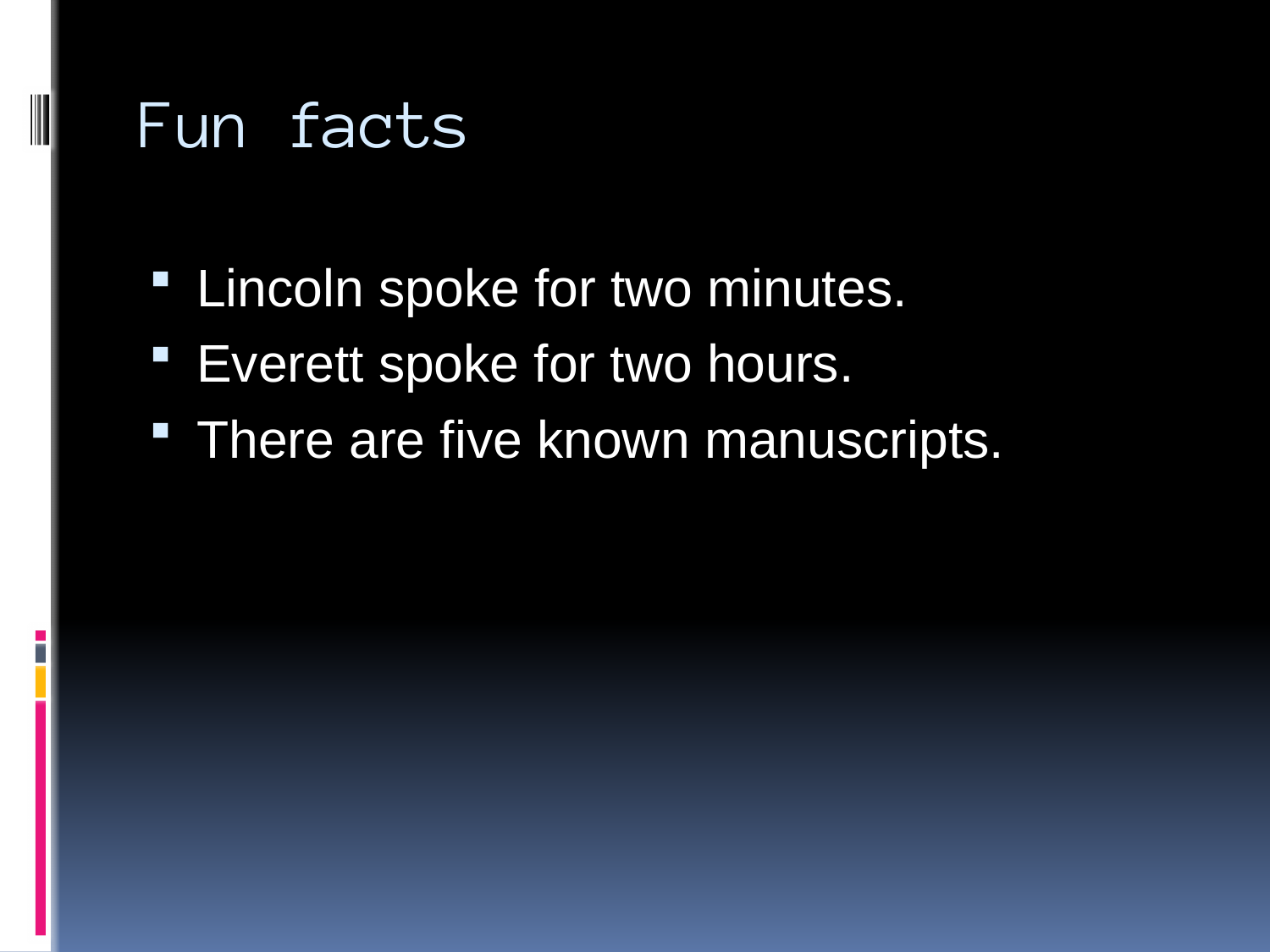

# Fun facts
Lincoln spoke for two minutes.
Everett spoke for two hours.
There are five known manuscripts.